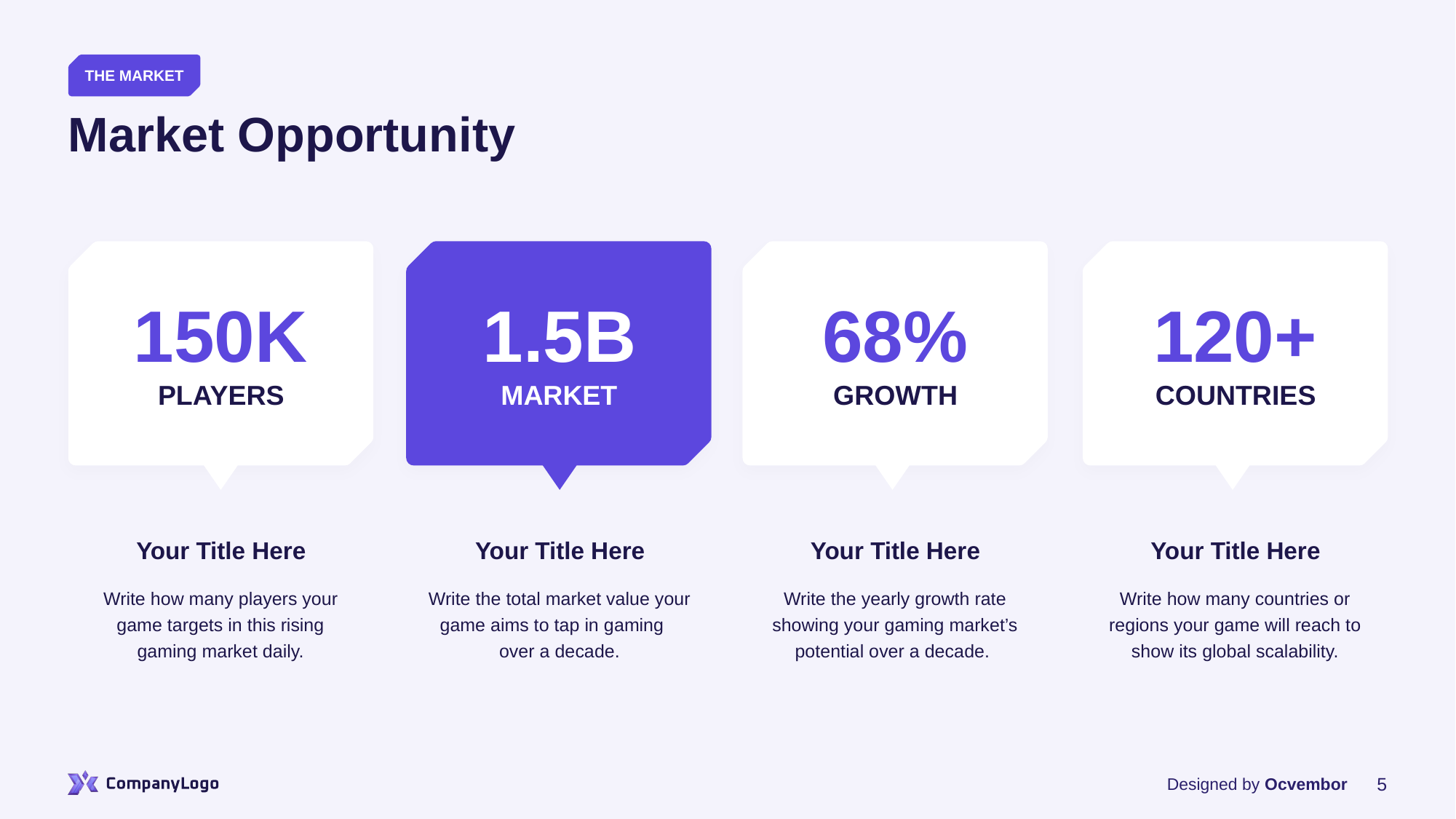

THE MARKET
# Market Opportunity

150K
1.5B
68%
120+
PLAYERS
MARKET
GROWTH
COUNTRIES

Your Title Here
Your Title Here
Your Title Here
Your Title Here
Write how many players your game targets in this rising gaming market daily.
Write the total market value your game aims to tap in gaming    over a decade.
Write the yearly growth rate showing your gaming market’s potential over a decade.
Write how many countries or regions your game will reach to show its global scalability.